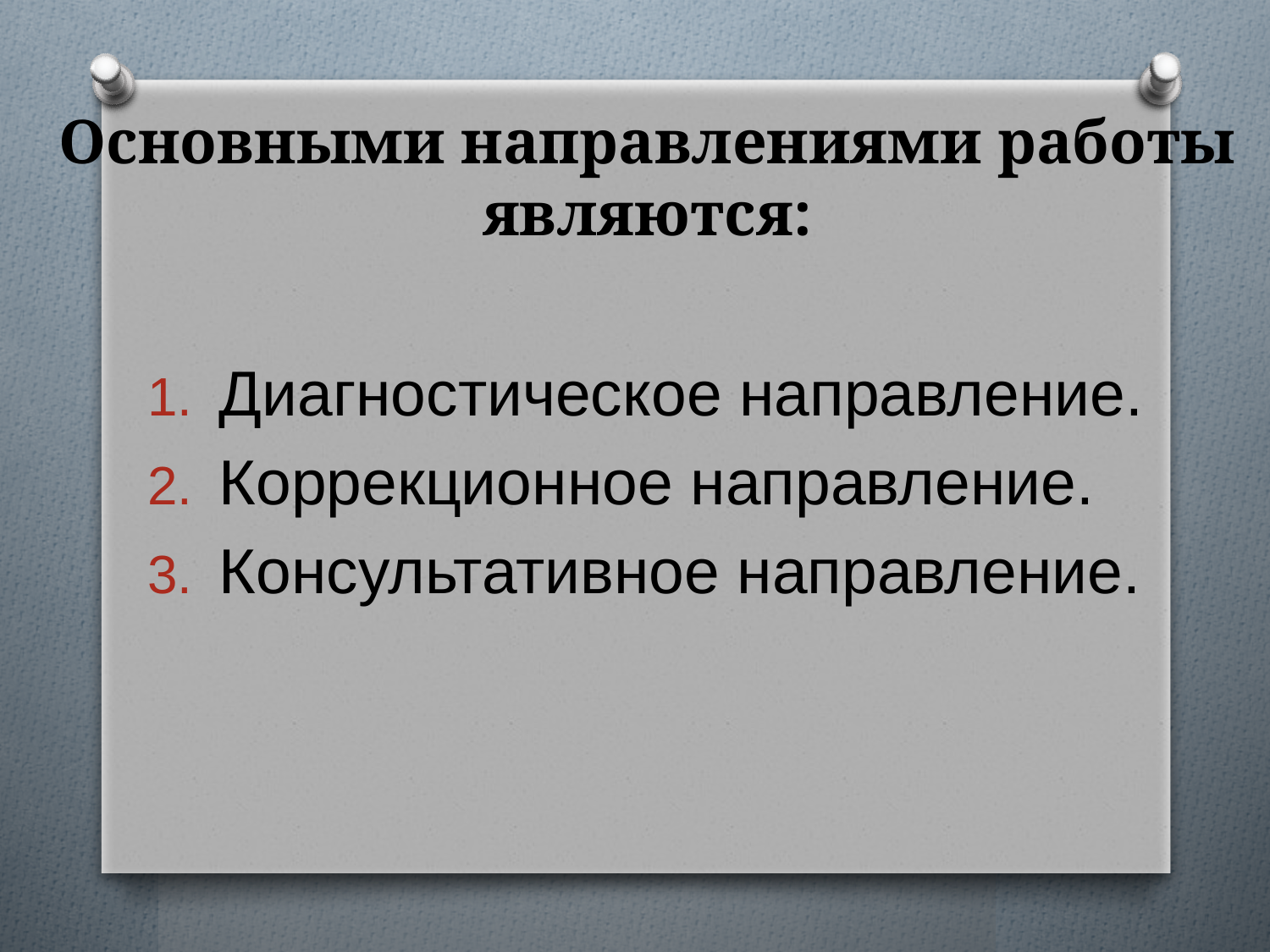

# Основными направлениями работы являются:
Диагностическое направление.
Коррекционное направление.
Консультативное направление.